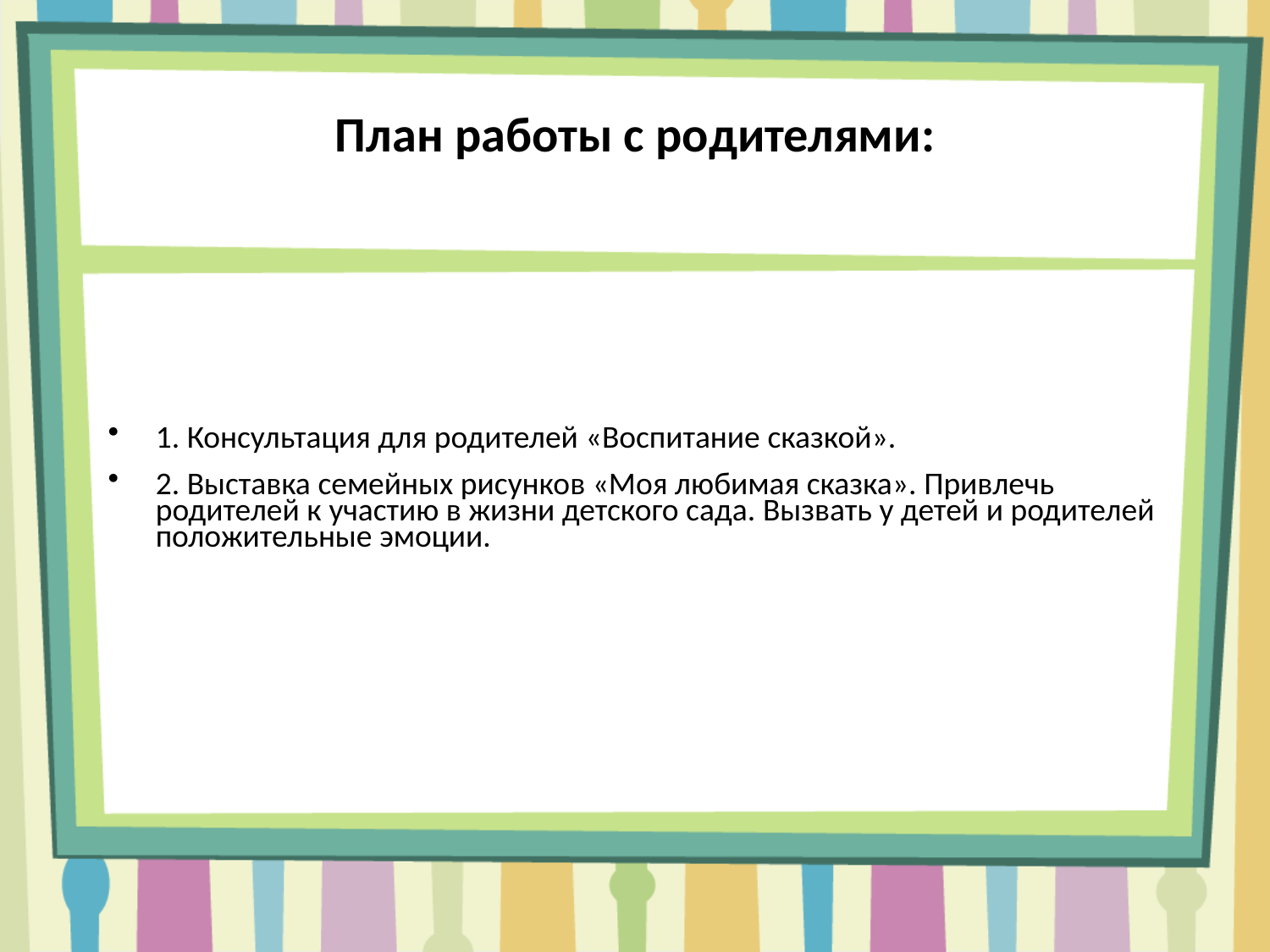

# План работы с родителями:

1. Консультация для родителей «Воспитание сказкой».
2. Выставка семейных рисунков «Моя любимая сказка». Привлечь родителей к участию в жизни детского сада. Вызвать у детей и родителей положительные эмоции.